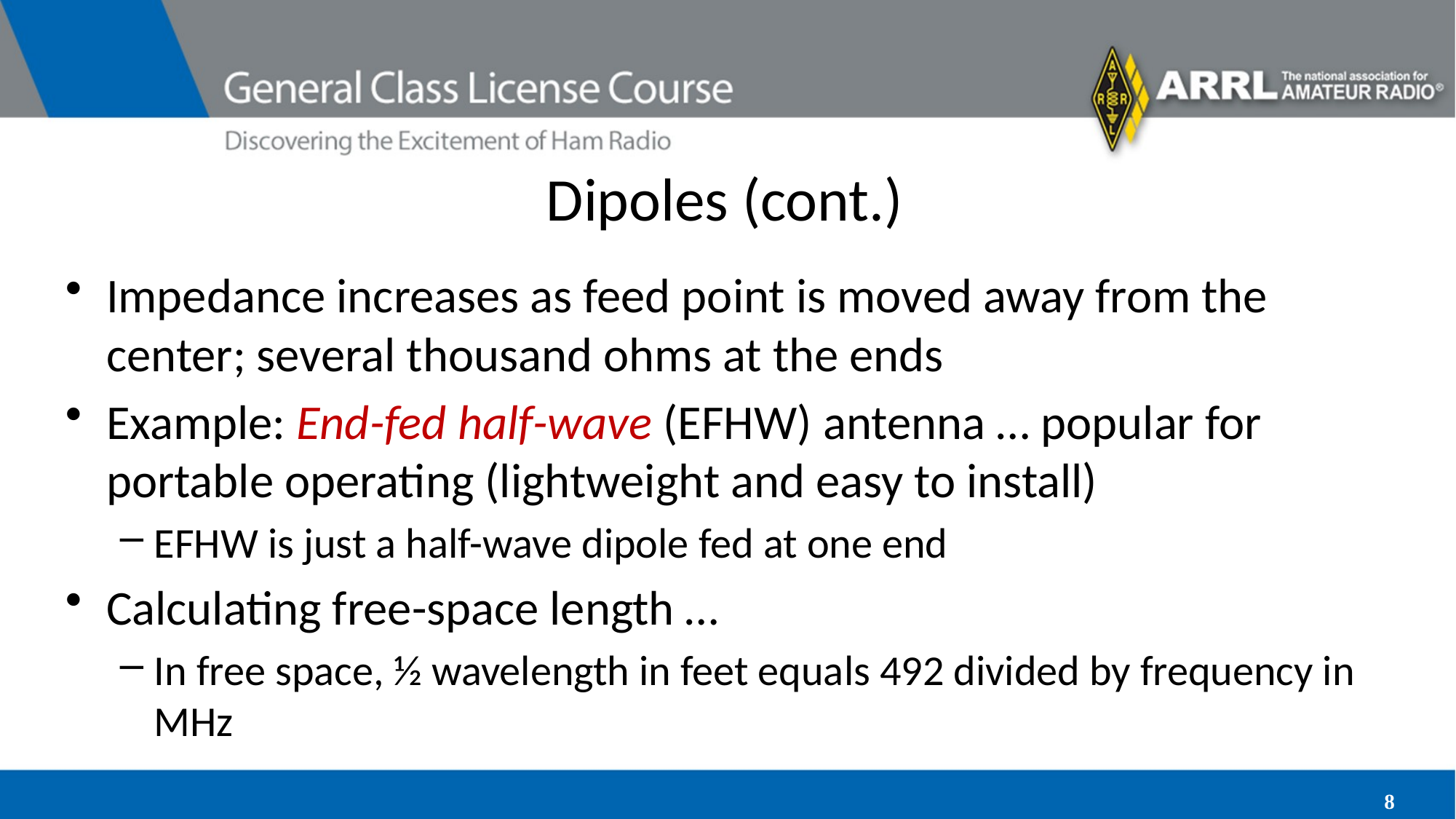

# Dipoles (cont.)
Impedance increases as feed point is moved away from the center; several thousand ohms at the ends
Example: End-fed half-wave (EFHW) antenna … popular for portable operating (lightweight and easy to install)
EFHW is just a half-wave dipole fed at one end
Calculating free-space length …
In free space, 1⁄2 wavelength in feet equals 492 divided by frequency in MHz